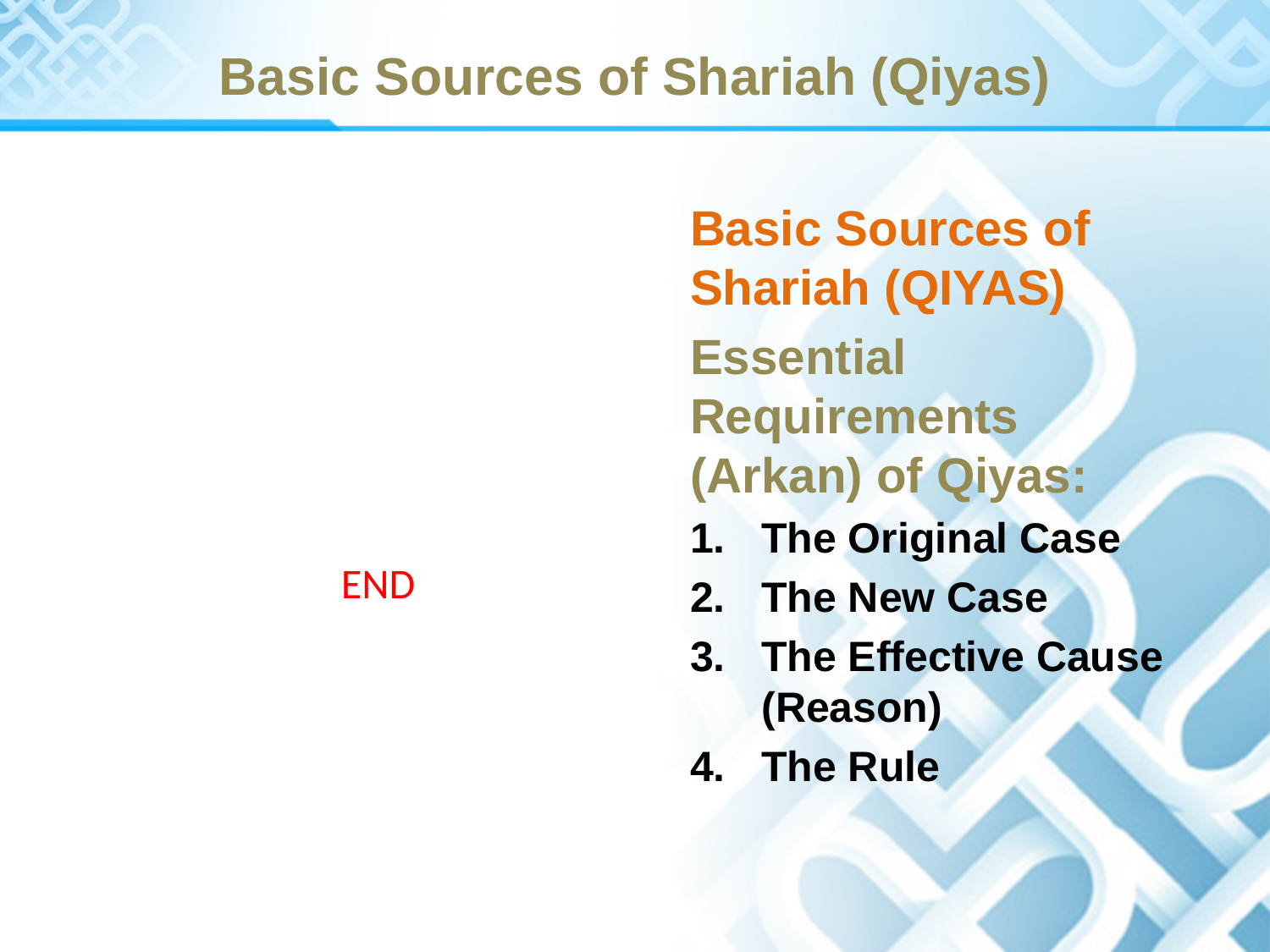

Basic Sources of Shariah (Qiyas)
Basic Sources of Shariah (QIYAS)
Essential Requirements (Arkan) of Qiyas:
The Original Case
The New Case
The Effective Cause (Reason)
The Rule

END